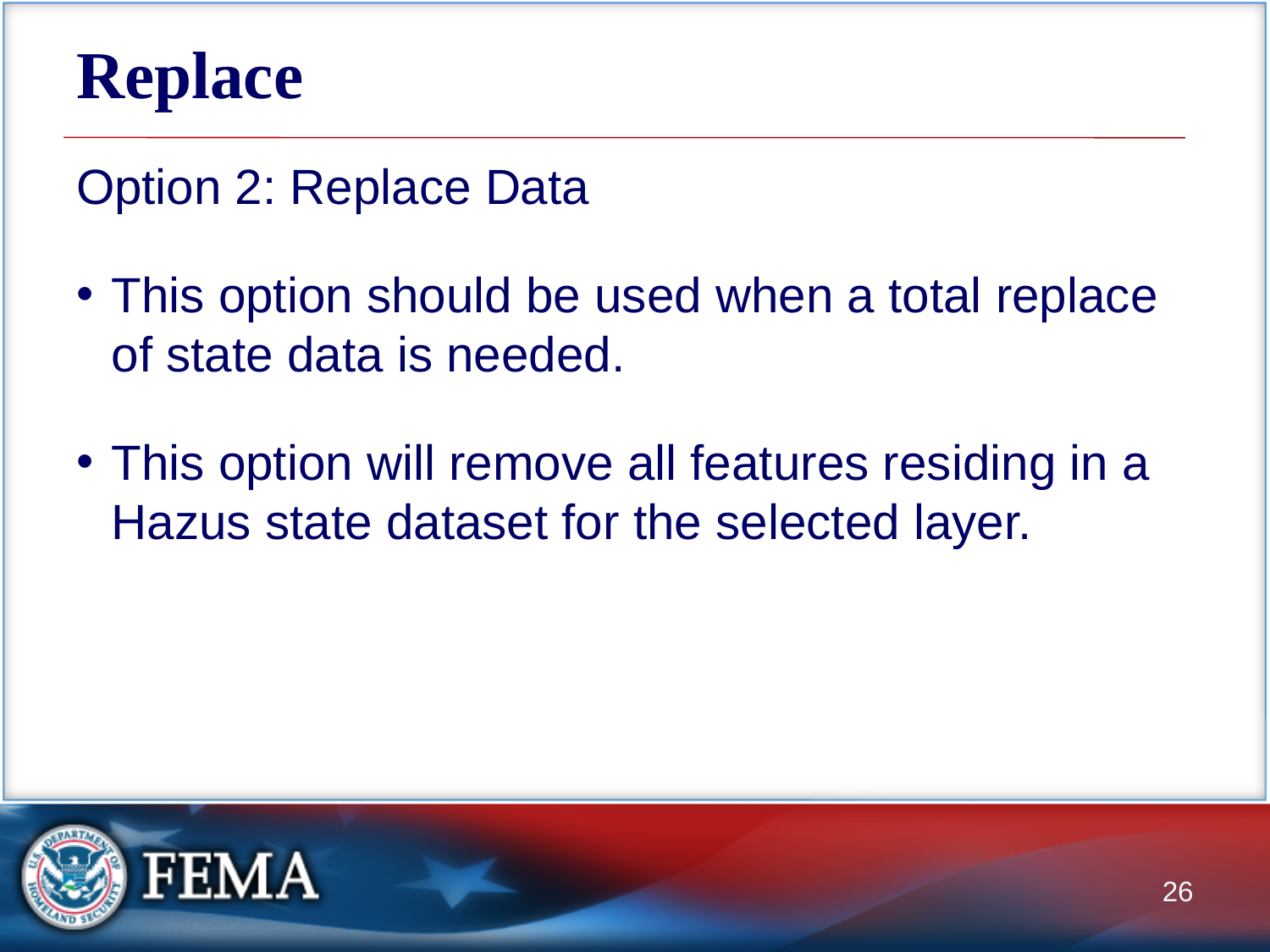

# Replace
Option 2: Replace Data
This option should be used when a total replace of state data is needed.
This option will remove all features residing in a Hazus state dataset for the selected layer.
26